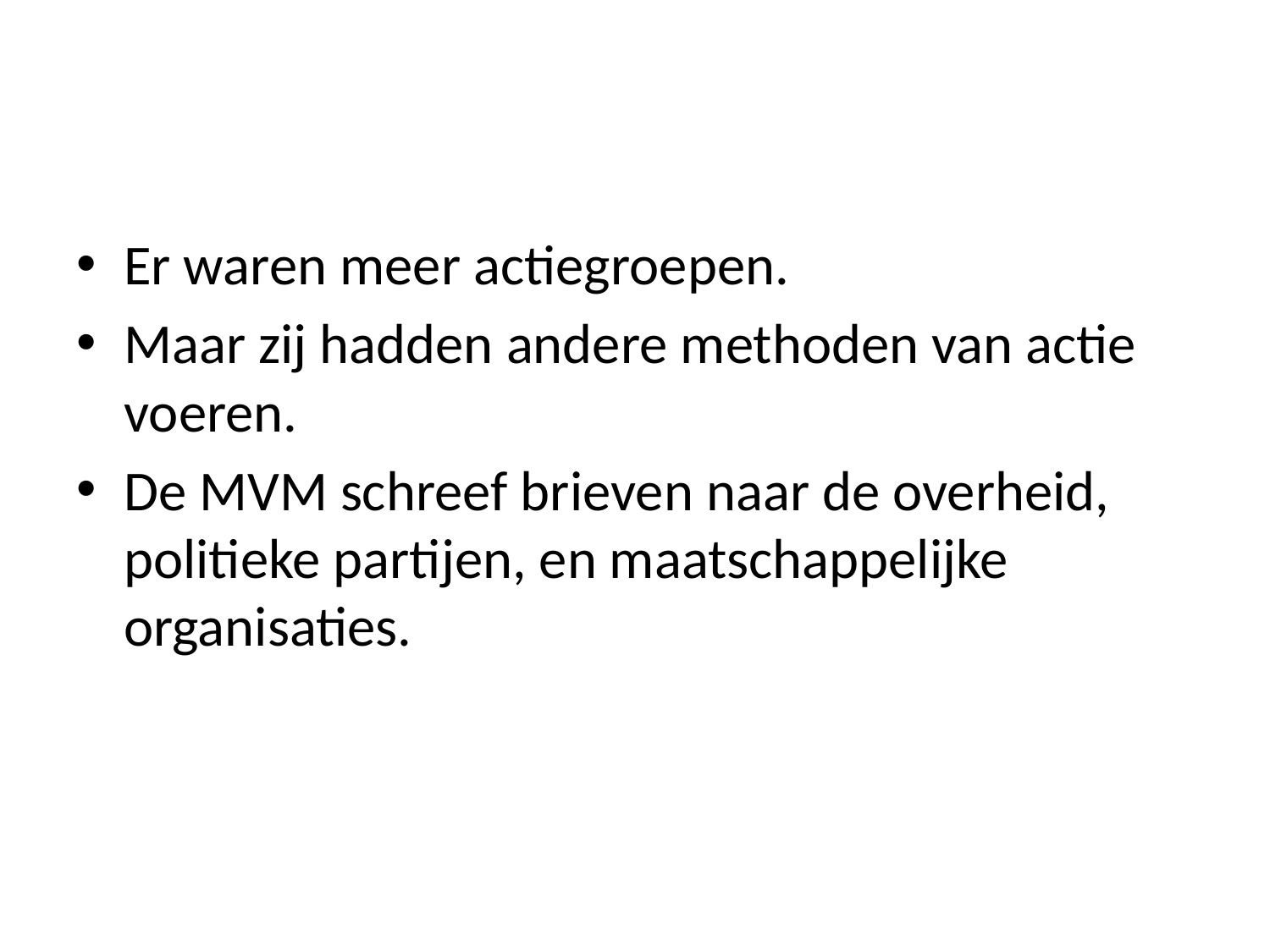

#
Er waren meer actiegroepen.
Maar zij hadden andere methoden van actie voeren.
De MVM schreef brieven naar de overheid, politieke partijen, en maatschappelijke organisaties.